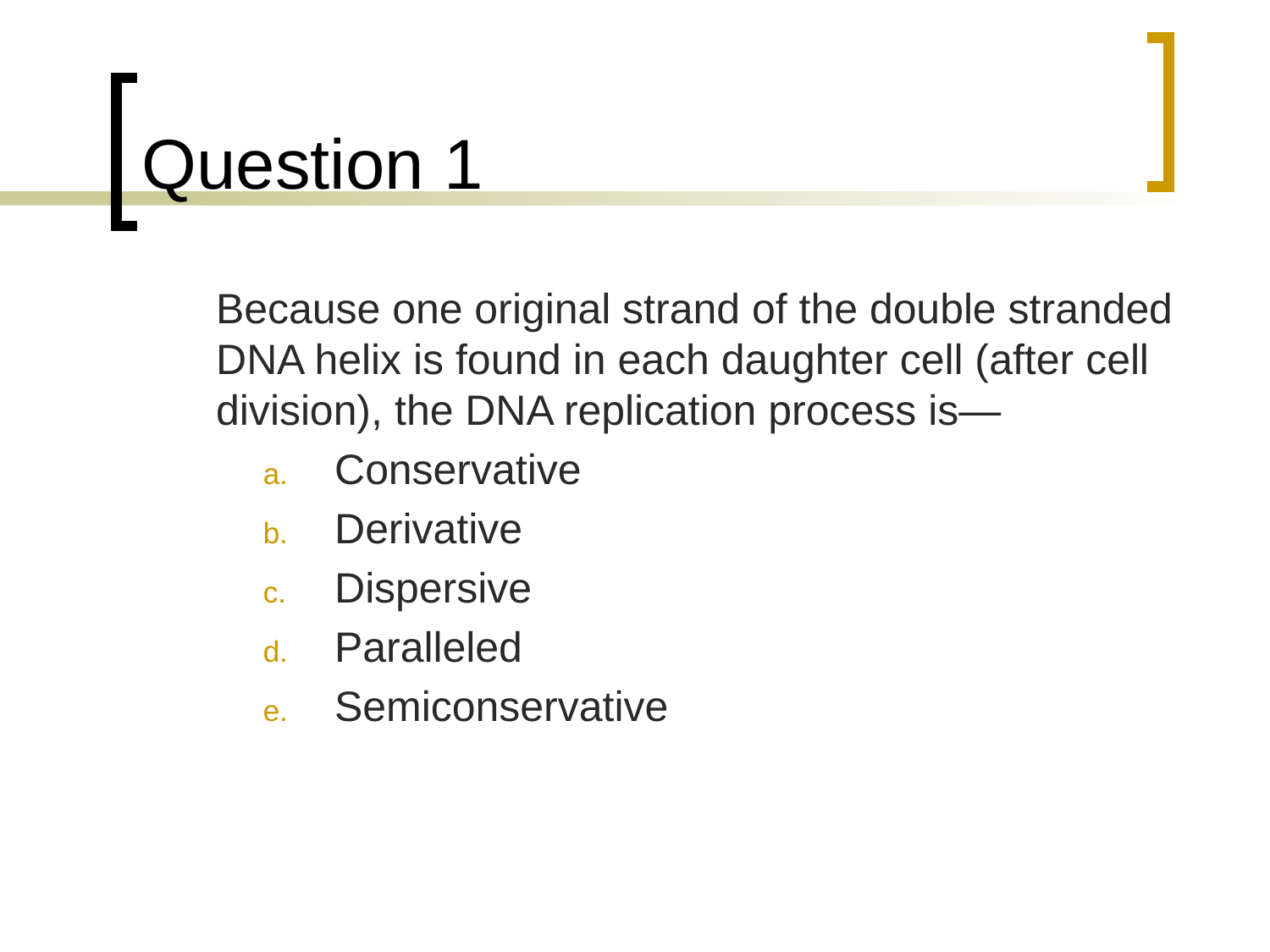

# Question 1
	Because one original strand of the double stranded DNA helix is found in each daughter cell (after cell division), the DNA replication process is—
Conservative
Derivative
Dispersive
Paralleled
Semiconservative